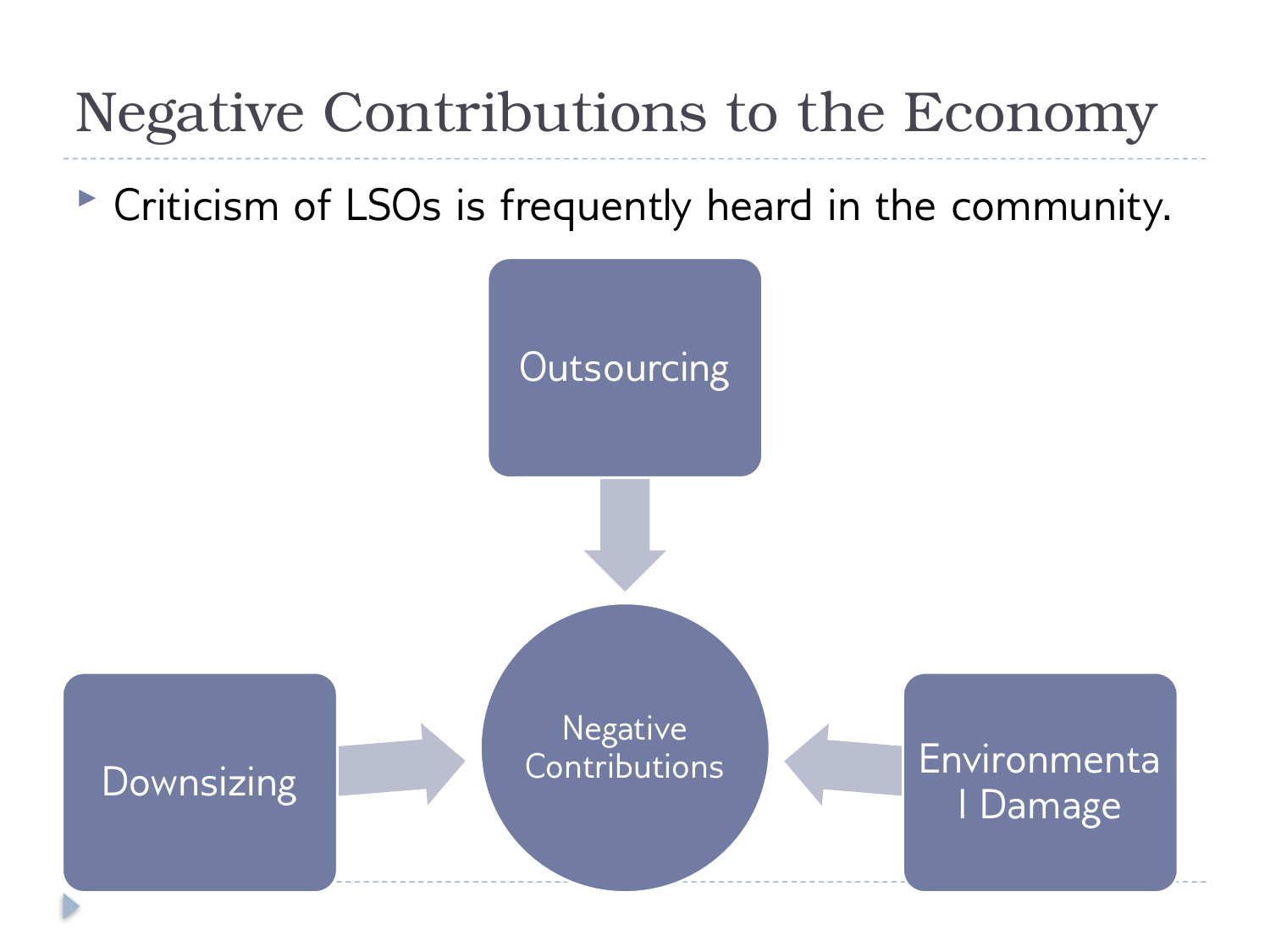

# Negative Contributions to the Economy
Criticism of LSOs is frequently heard in the community.

Negative Contributions
Downsizing
Outsourcing
Environmental Damage